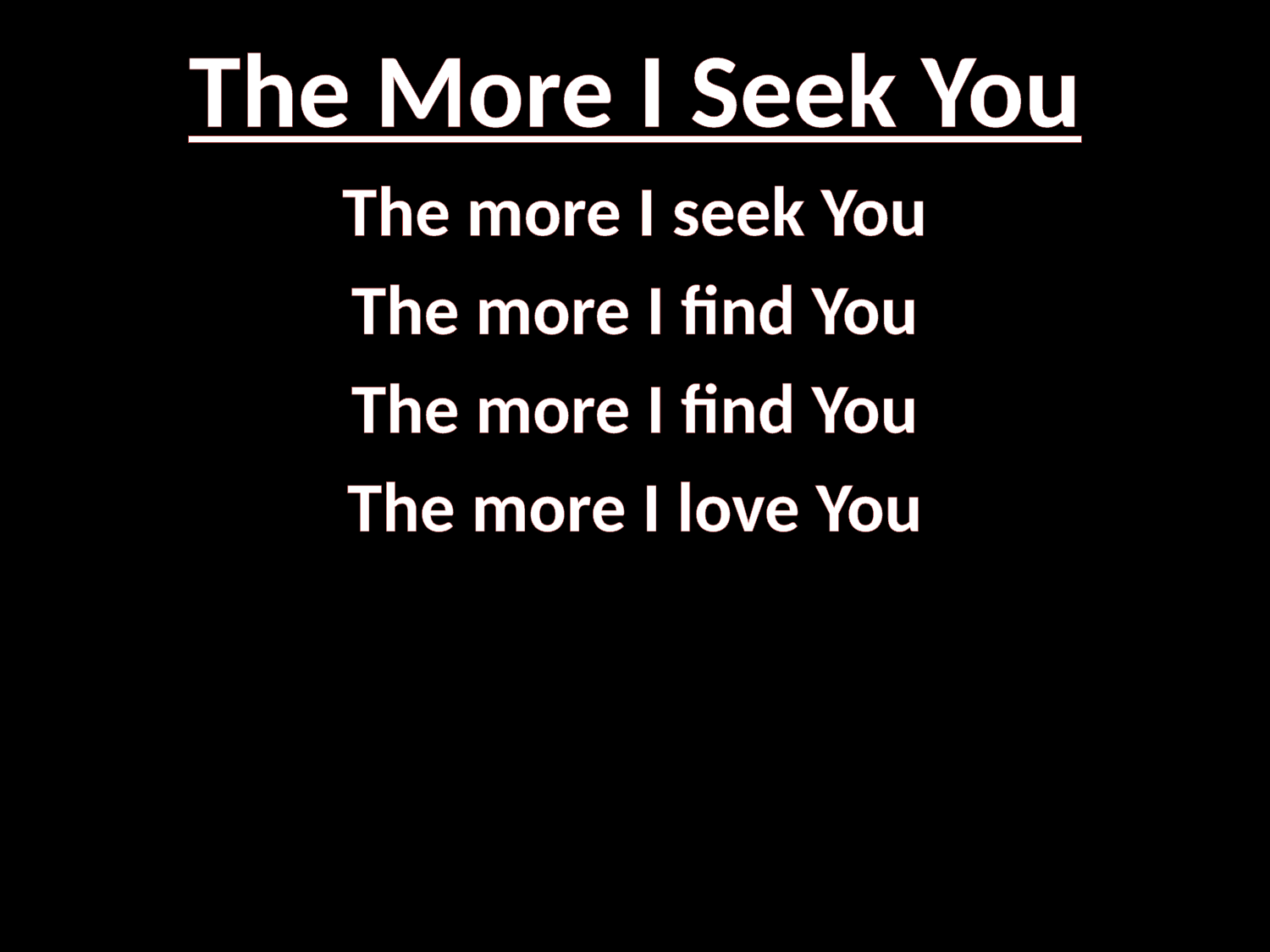

# The More I Seek You
The more I seek You
The more I find You
The more I find You
The more I love You